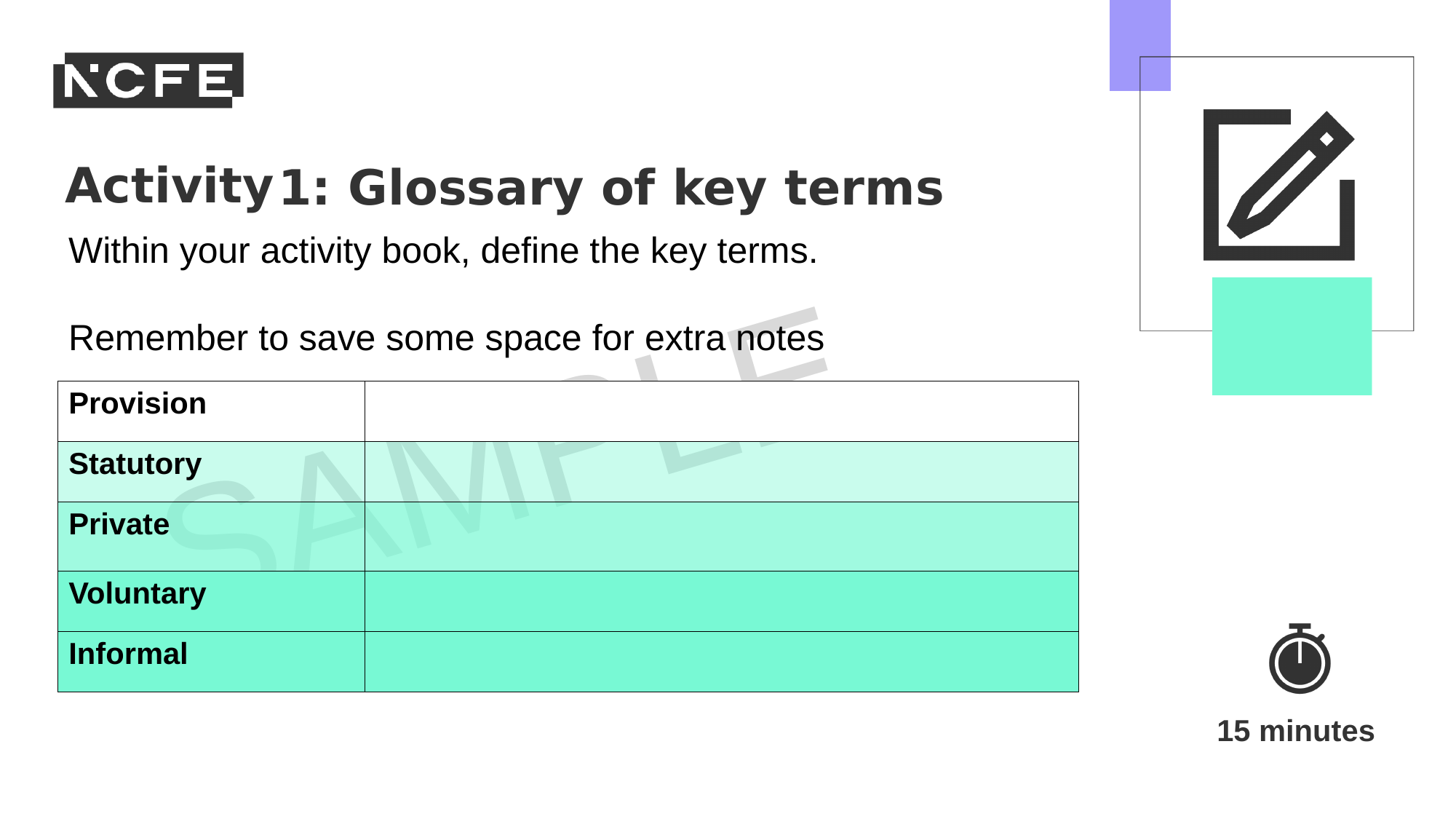

1: Glossary of key terms
Within your activity book, define the key terms.

Remember to save some space for extra notes

| Provision |  |
| --- | --- |
| Statutory |  |
| Private |  |
| Voluntary |  |
| Informal |  |
15 minutes